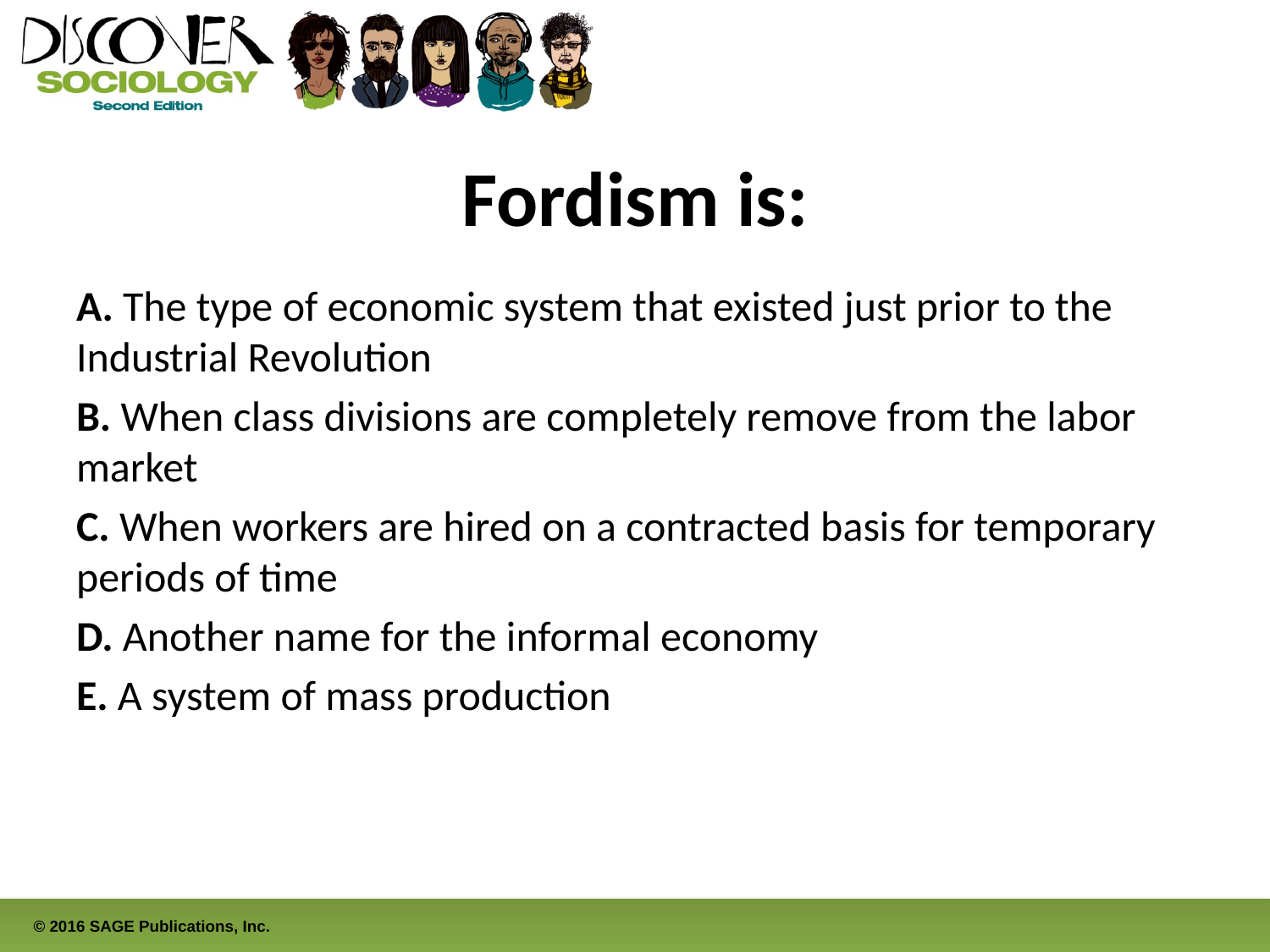

# Fordism is:
A. The type of economic system that existed just prior to the Industrial Revolution
B. When class divisions are completely remove from the labor market
C. When workers are hired on a contracted basis for temporary periods of time
D. Another name for the informal economy
E. A system of mass production